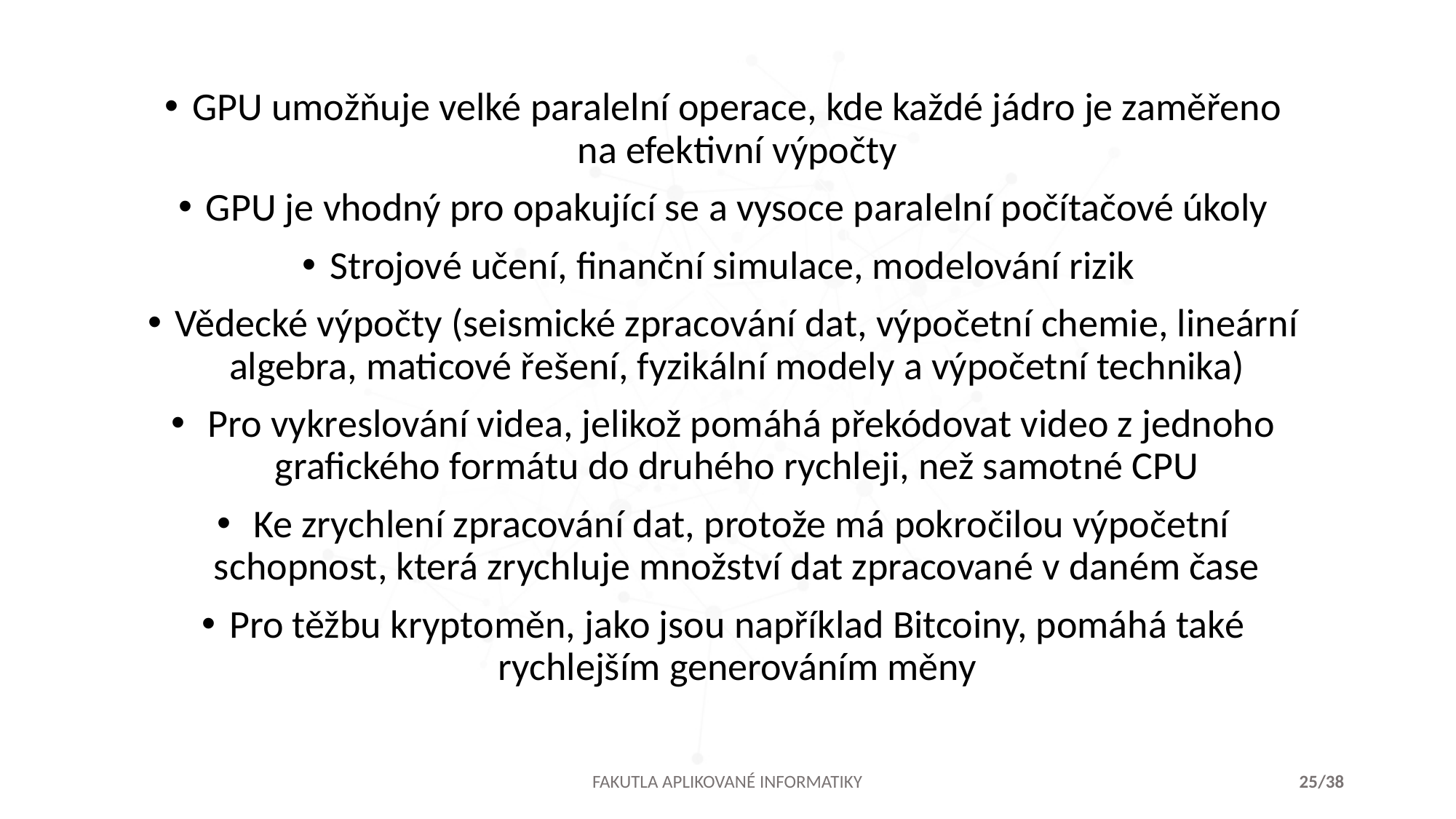

GPU umožňuje velké paralelní operace, kde každé jádro je zaměřeno na efektivní výpočty
GPU je vhodný pro opakující se a vysoce paralelní počítačové úkoly
Strojové učení, finanční simulace, modelování rizik
Vědecké výpočty (seismické zpracování dat, výpočetní chemie, lineární algebra, maticové řešení, fyzikální modely a výpočetní technika)
 Pro vykreslování videa, jelikož pomáhá překódovat video z jednoho grafického formátu do druhého rychleji, než samotné CPU
 Ke zrychlení zpracování dat, protože má pokročilou výpočetní schopnost, která zrychluje množství dat zpracované v daném čase
Pro těžbu kryptoměn, jako jsou například Bitcoiny, pomáhá také rychlejším generováním měny
FAKUTLA APLIKOVANÉ INFORMATIKY
25/38